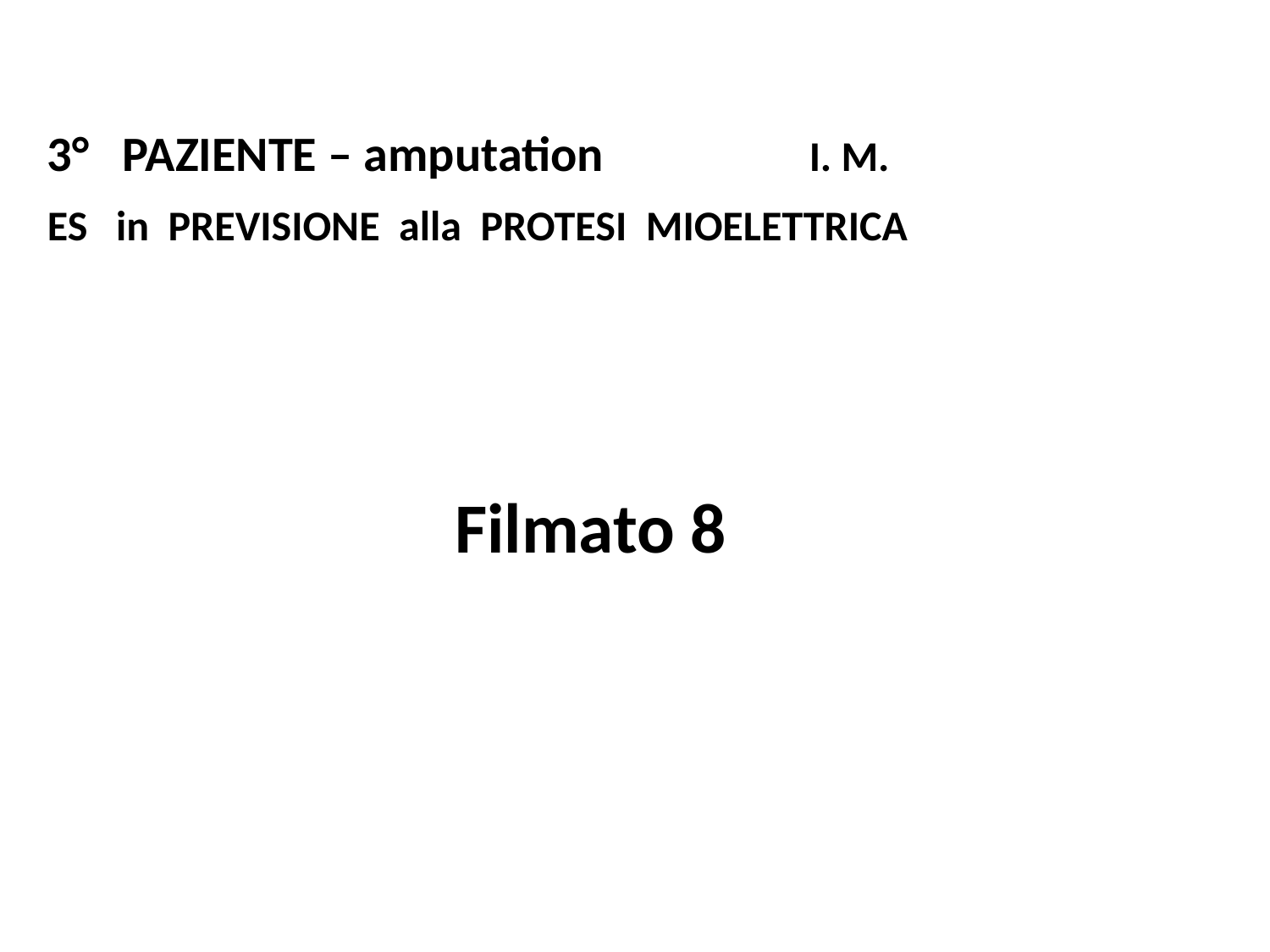

3°   PAZIENTE – amputation		I. M.

ES   in  PREVISIONE  alla  PROTESI  MIOELETTRICA

Filmato 8